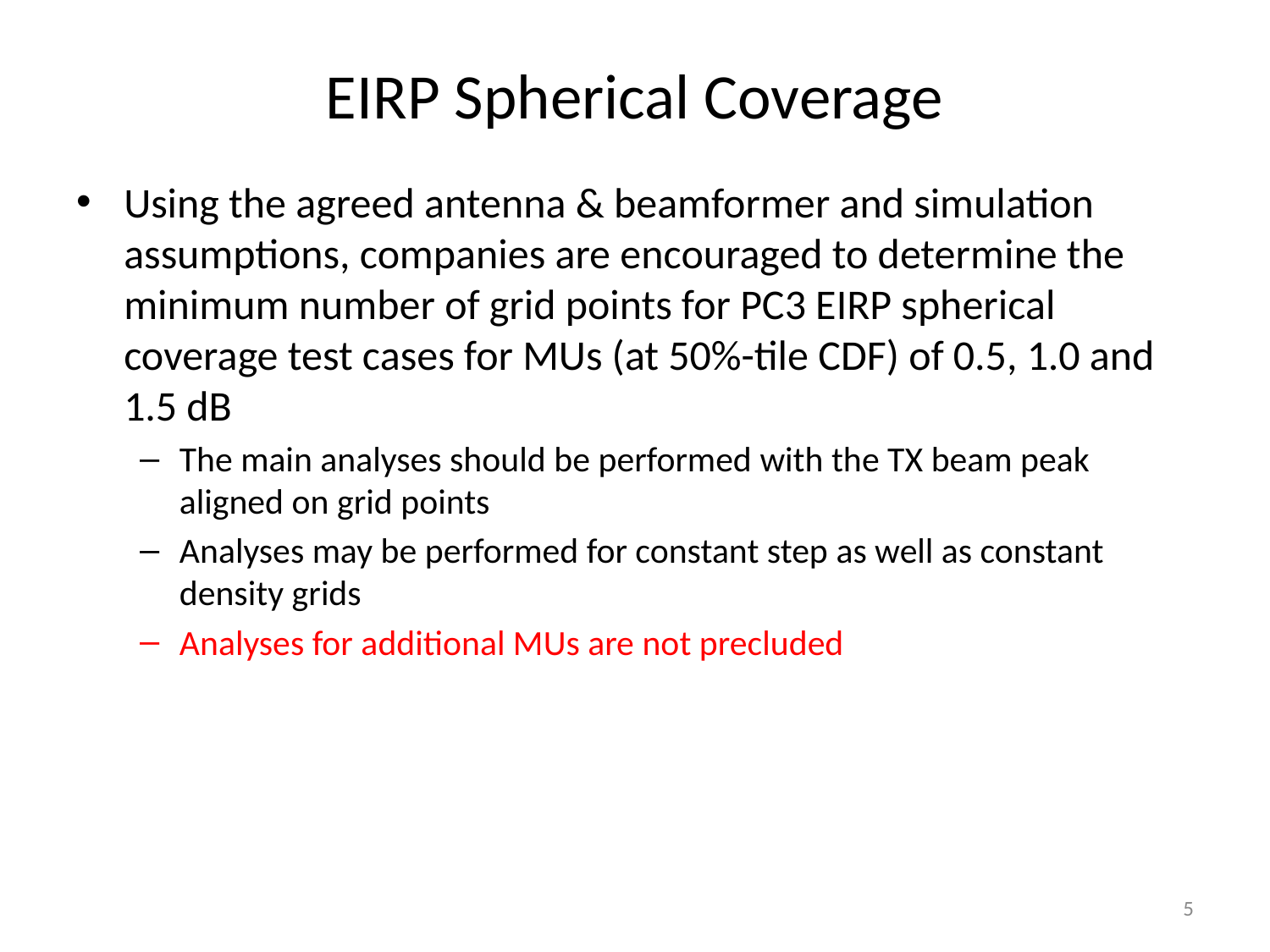

# EIRP Spherical Coverage
Using the agreed antenna & beamformer and simulation assumptions, companies are encouraged to determine the minimum number of grid points for PC3 EIRP spherical coverage test cases for MUs (at 50%-tile CDF) of 0.5, 1.0 and 1.5 dB
The main analyses should be performed with the TX beam peak aligned on grid points
Analyses may be performed for constant step as well as constant density grids
Analyses for additional MUs are not precluded

5